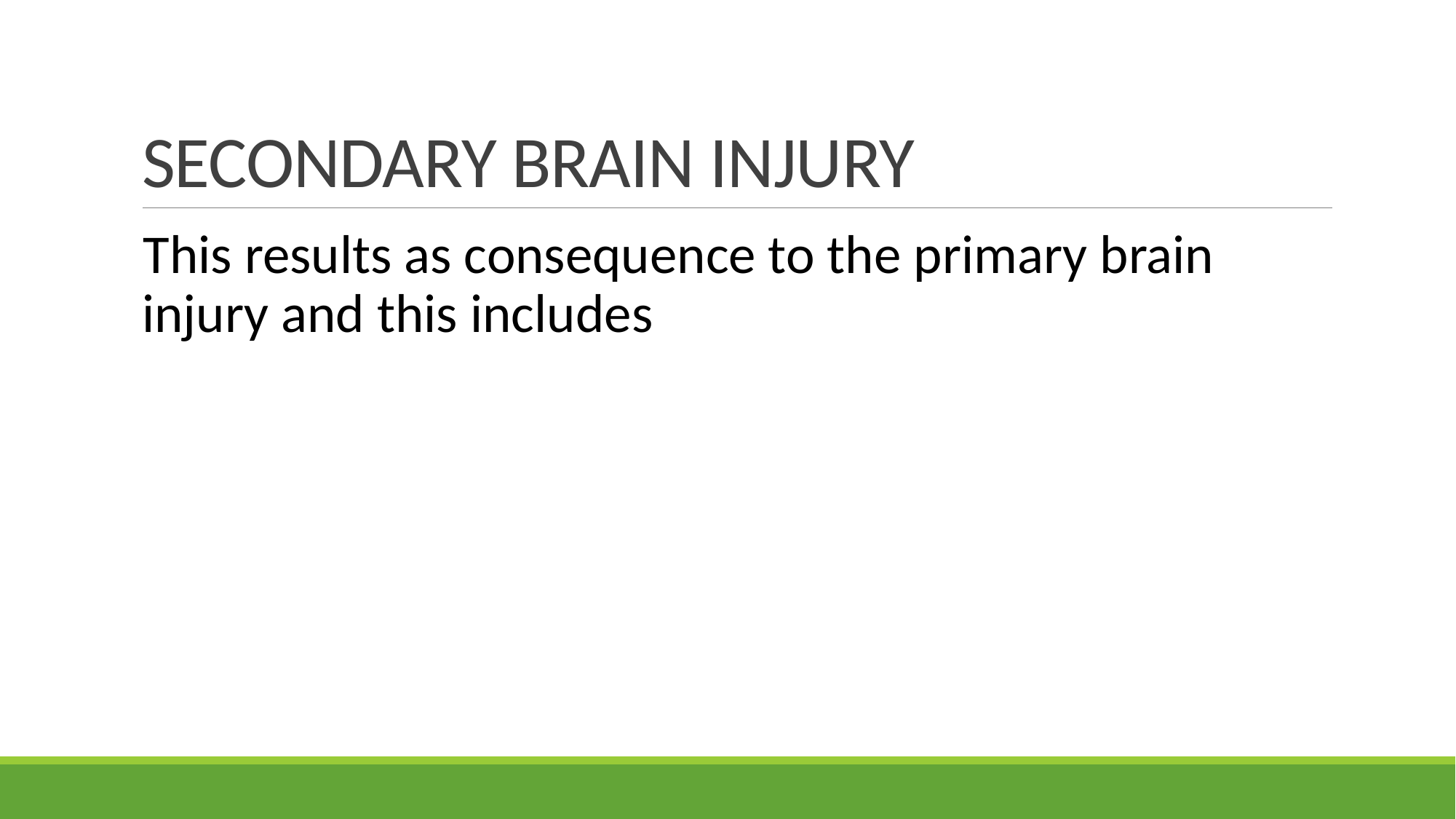

# SECONDARY BRAIN INJURY
This results as consequence to the primary brain injury and this includes